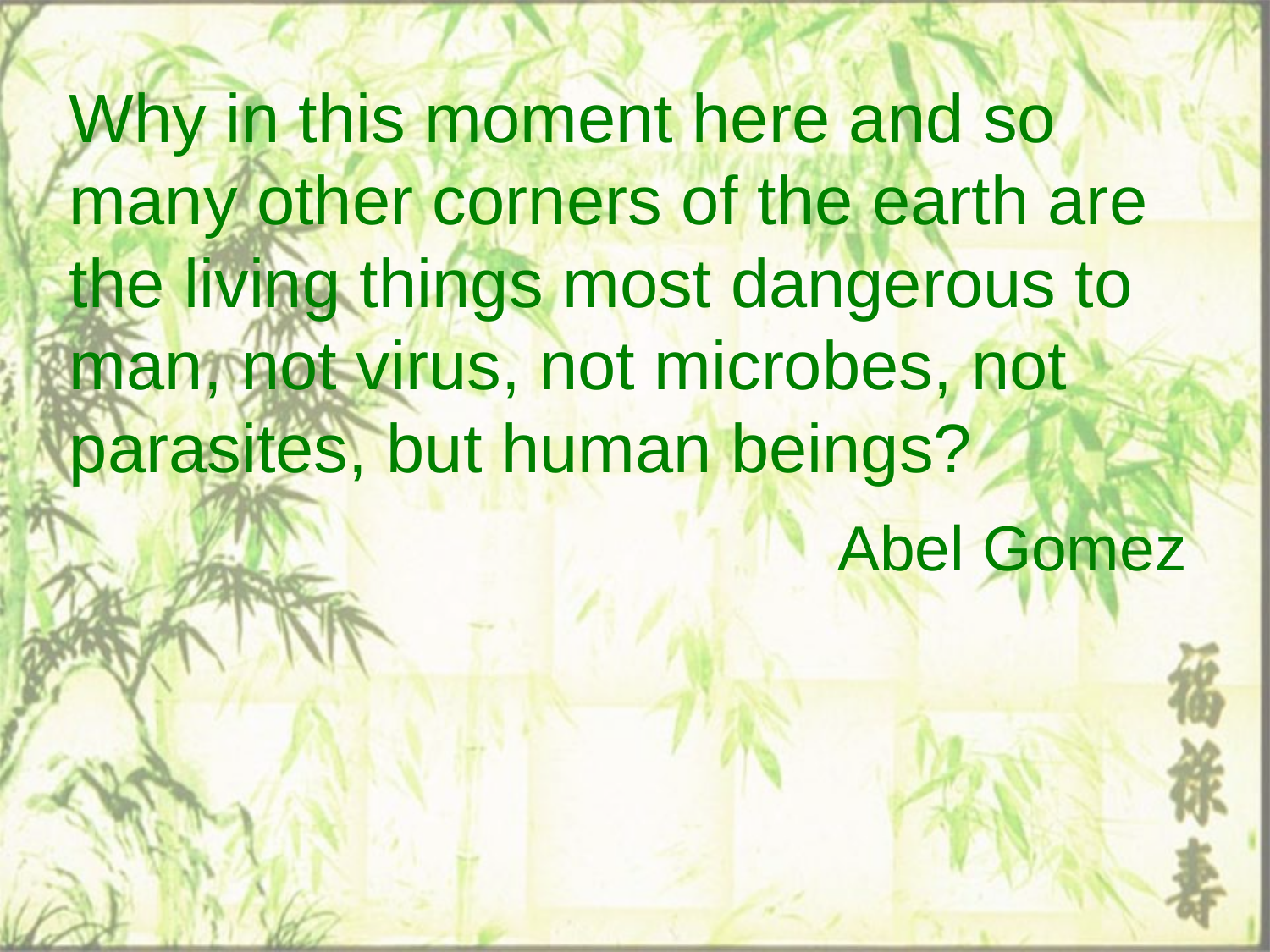

Why in this moment here and so many other corners of the earth are the living things most dangerous to man, not virus, not microbes, not parasites, but human beings?
 Abel Gomez